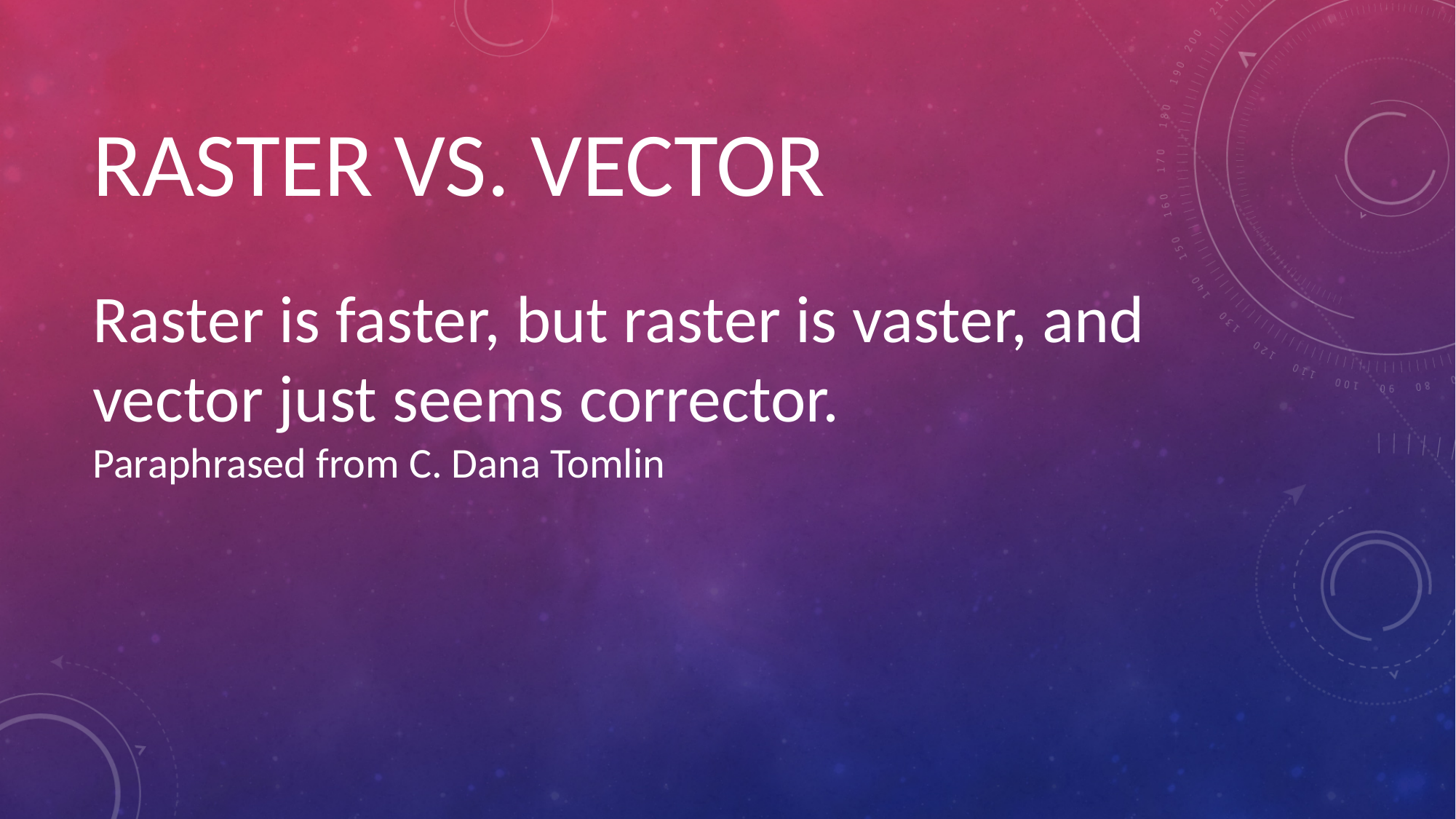

# Raster vs. Vector
Raster is faster, but raster is vaster, and vector just seems corrector.
Paraphrased from C. Dana Tomlin